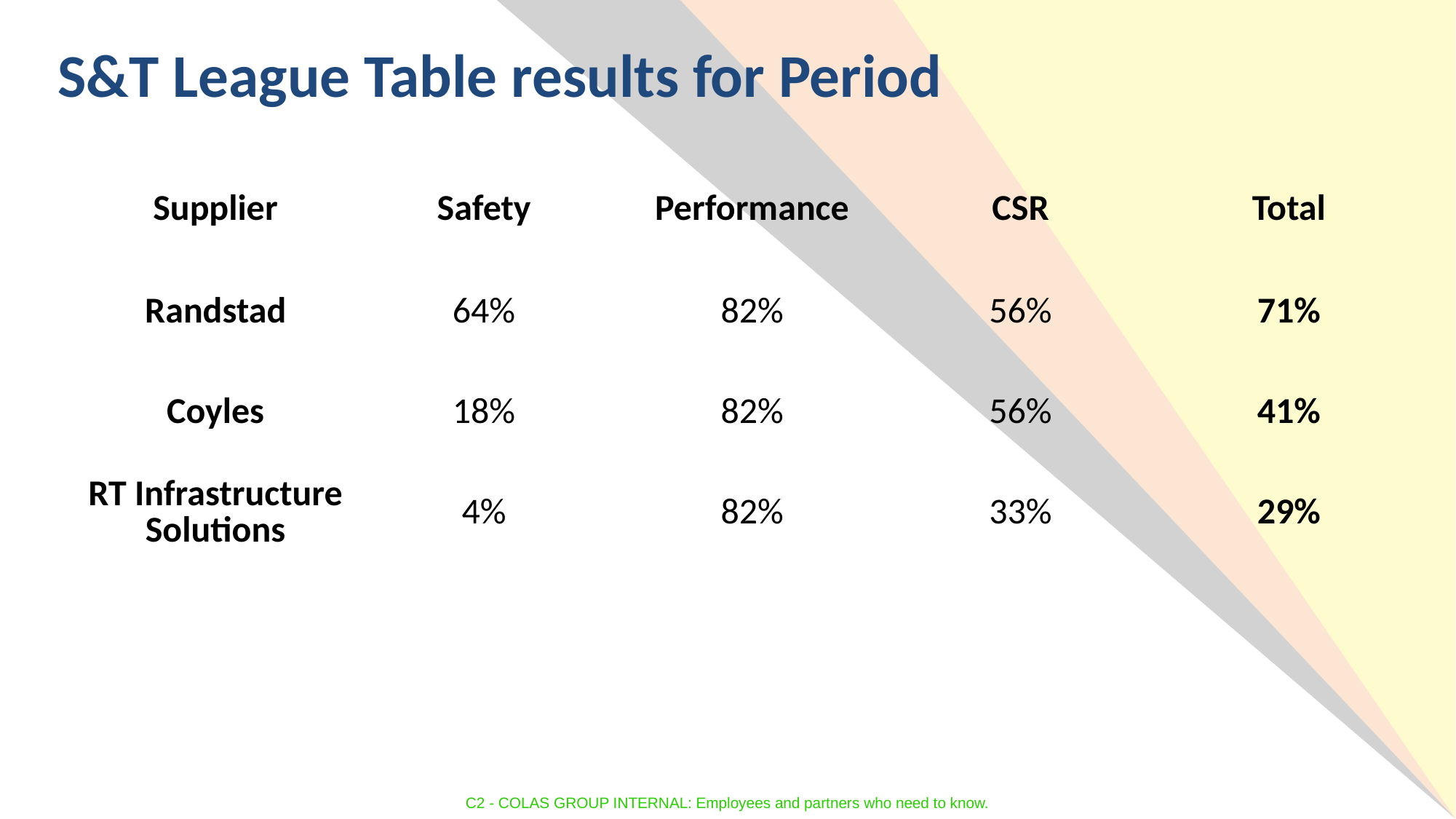

S&T League Table results for Period

| Supplier | Safety | Performance | CSR | Total |
| --- | --- | --- | --- | --- |
| Randstad | 64% | 82% | 56% | 71% |
| Coyles | 18% | 82% | 56% | 41% |
| RT Infrastructure Solutions | 4% | 82% | 33% | 29% |